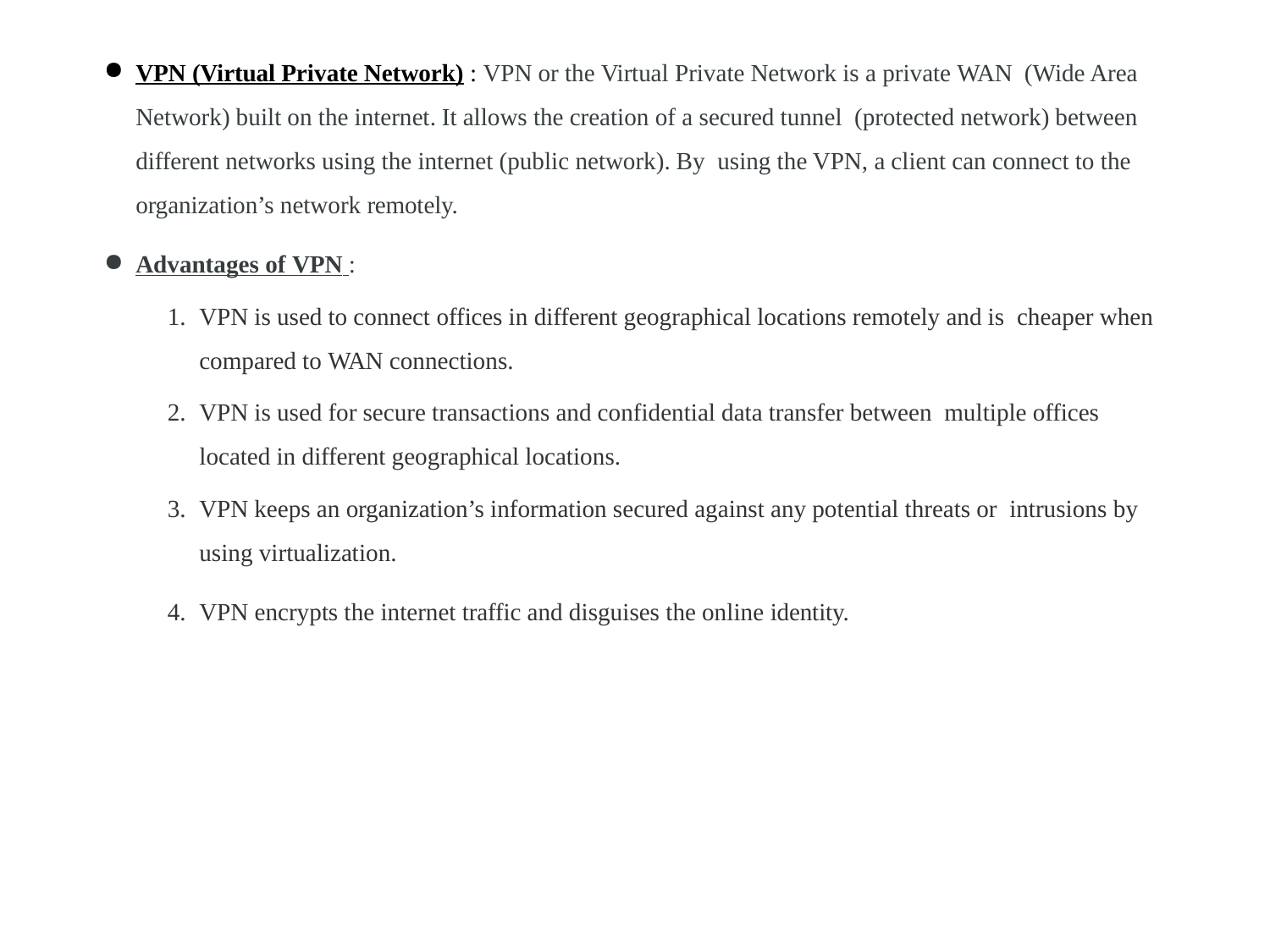

VPN (Virtual Private Network) : VPN or the Virtual Private Network is a private WAN  (Wide Area Network) built on the internet. It allows the creation of a secured tunnel  (protected network) between different networks using the internet (public network). By  using the VPN, a client can connect to the organization’s network remotely.

Advantages of VPN :
VPN is used to connect offices in different geographical locations remotely and is  cheaper when compared to WAN connections.
VPN is used for secure transactions and confidential data transfer between  multiple offices located in different geographical locations.
VPN keeps an organization’s information secured against any potential threats or  intrusions by using virtualization.

VPN encrypts the internet traffic and disguises the online identity.